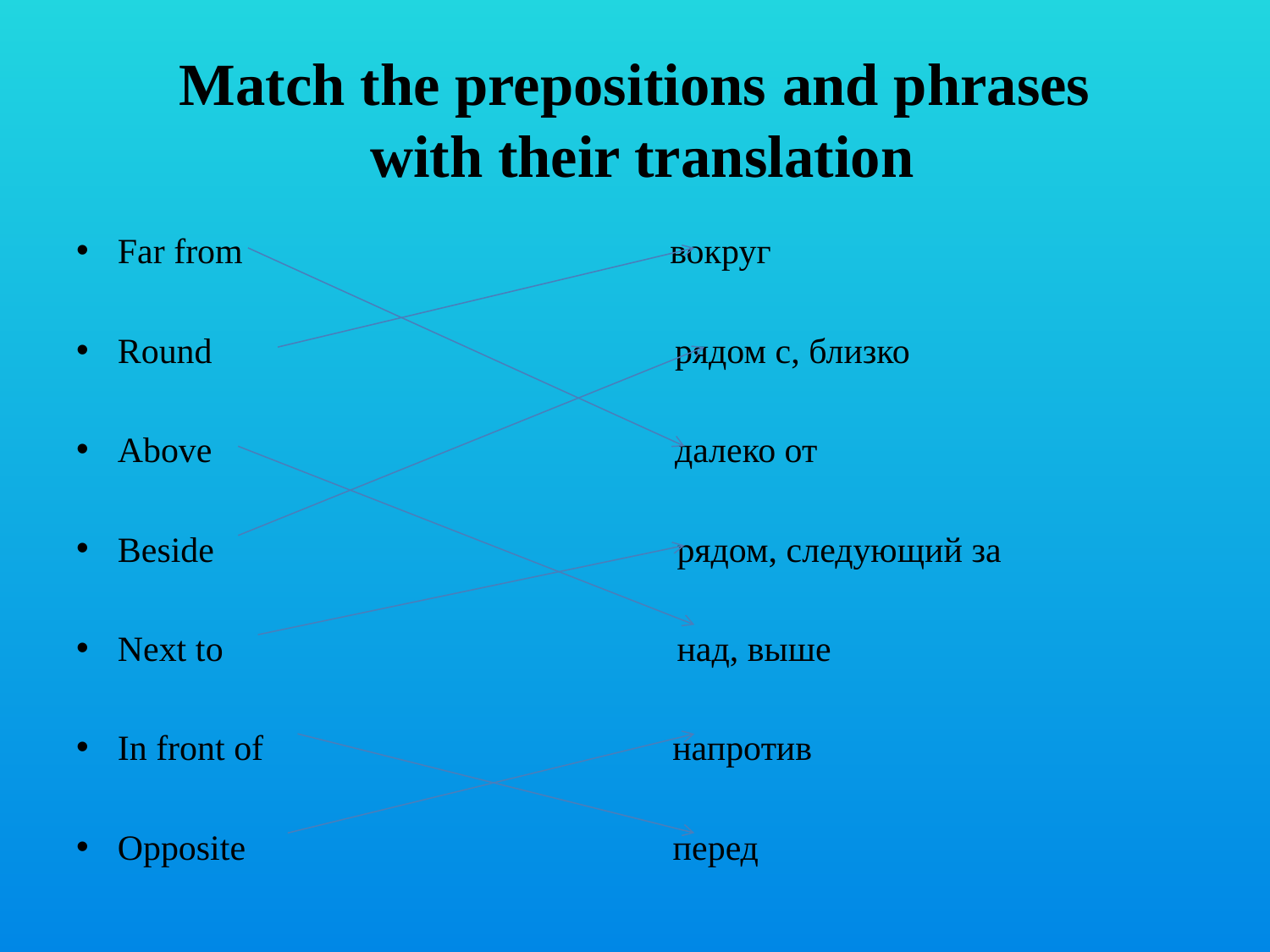

# Match the prepositions and phrases with their translation
Far from                                                вокруг

Round                                                    рядом с, близко

Above                                                    далеко от

Beside                                                    рядом, следующий за

Next to                                                   над, выше

In front of                                              напротив

Opposite                                                перед